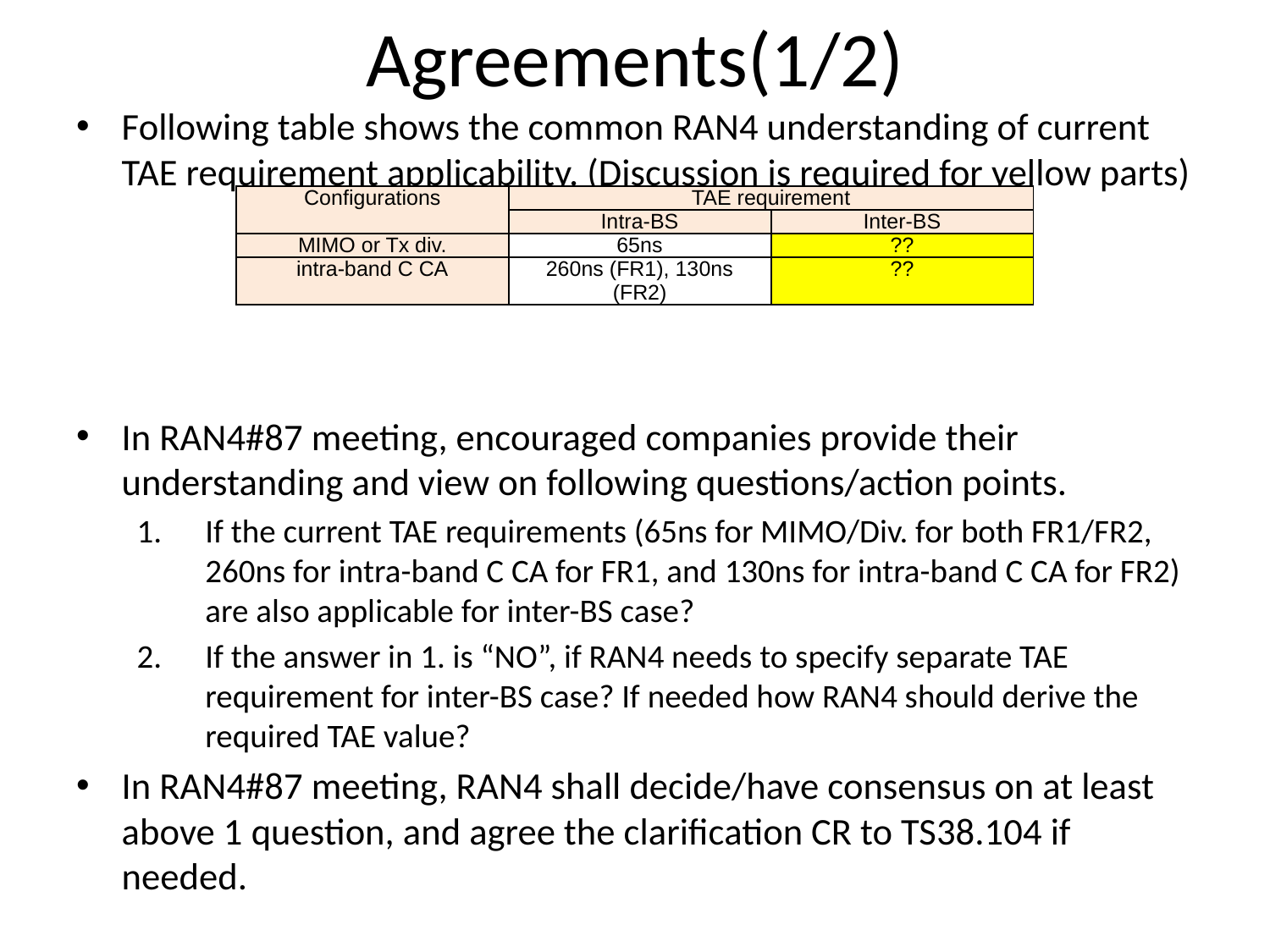

# Agreements(1/2)
Following table shows the common RAN4 understanding of current TAE requirement applicability. (Discussion is required for yellow parts)

In RAN4#87 meeting, encouraged companies provide their understanding and view on following questions/action points.
If the current TAE requirements (65ns for MIMO/Div. for both FR1/FR2, 260ns for intra-band C CA for FR1, and 130ns for intra-band C CA for FR2) are also applicable for inter-BS case?
If the answer in 1. is “NO”, if RAN4 needs to specify separate TAE requirement for inter-BS case? If needed how RAN4 should derive the required TAE value?
In RAN4#87 meeting, RAN4 shall decide/have consensus on at least above 1 question, and agree the clarification CR to TS38.104 if needed.
| Configurations | TAE requirement |  |
| --- | --- | --- |
|  | Intra-BS | Inter-BS |
| MIMO or Tx div. | 65ns | ?? |
| intra-band C CA | 260ns (FR1), 130ns (FR2) | ?? |